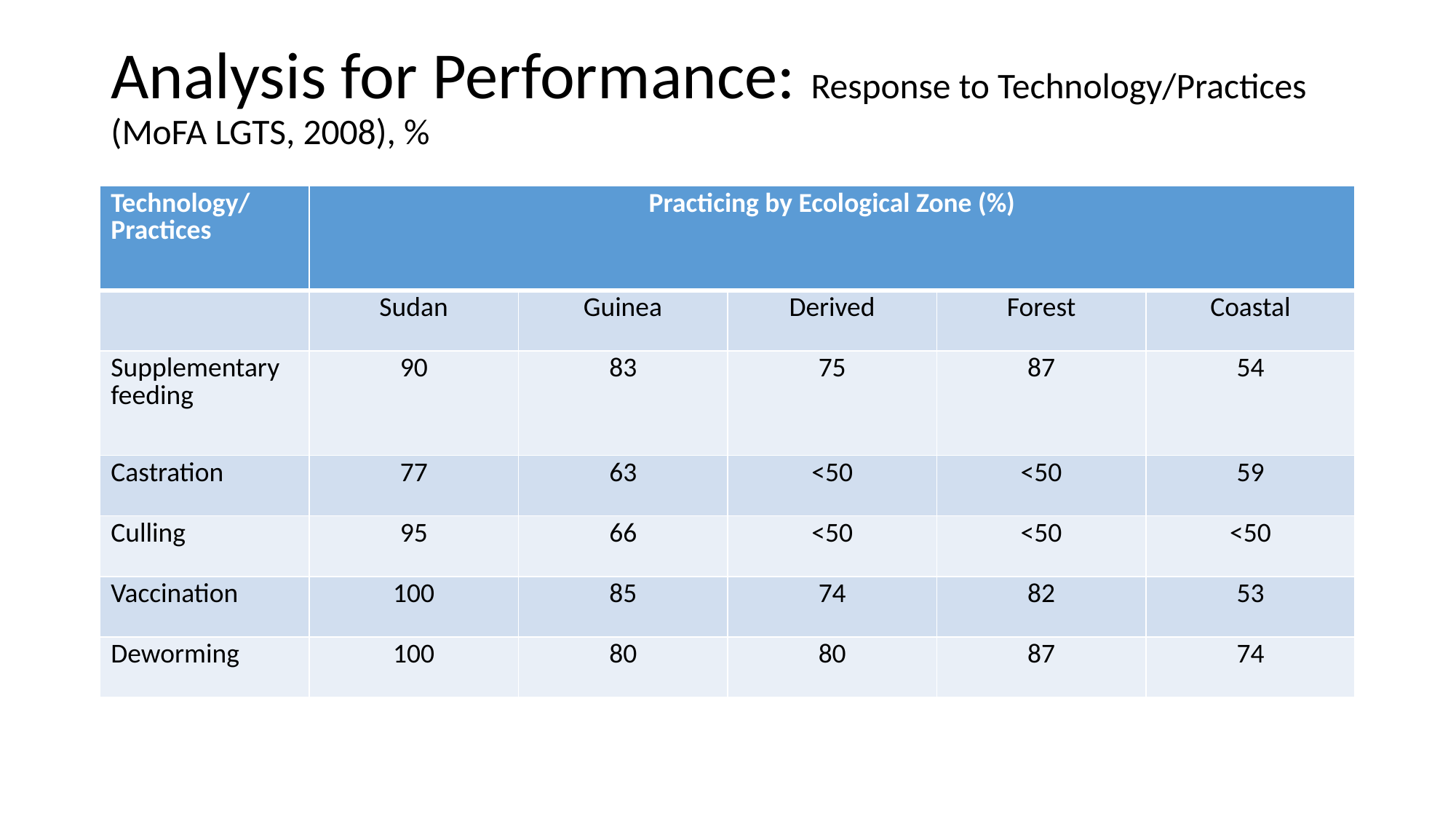

# Analysis for Performance: Response to Technology/Practices (MoFA LGTS, 2008), %
| Technology/Practices | Practicing by Ecological Zone (%) |  |  |  |  |
| --- | --- | --- | --- | --- | --- |
|  | Sudan | Guinea | Derived | Forest | Coastal |
| Supplementary feeding | 90 | 83 | 75 | 87 | 54 |
| Castration | 77 | 63 | <50 | <50 | 59 |
| Culling | 95 | 66 | <50 | <50 | <50 |
| Vaccination | 100 | 85 | 74 | 82 | 53 |
| Deworming | 100 | 80 | 80 | 87 | 74 |